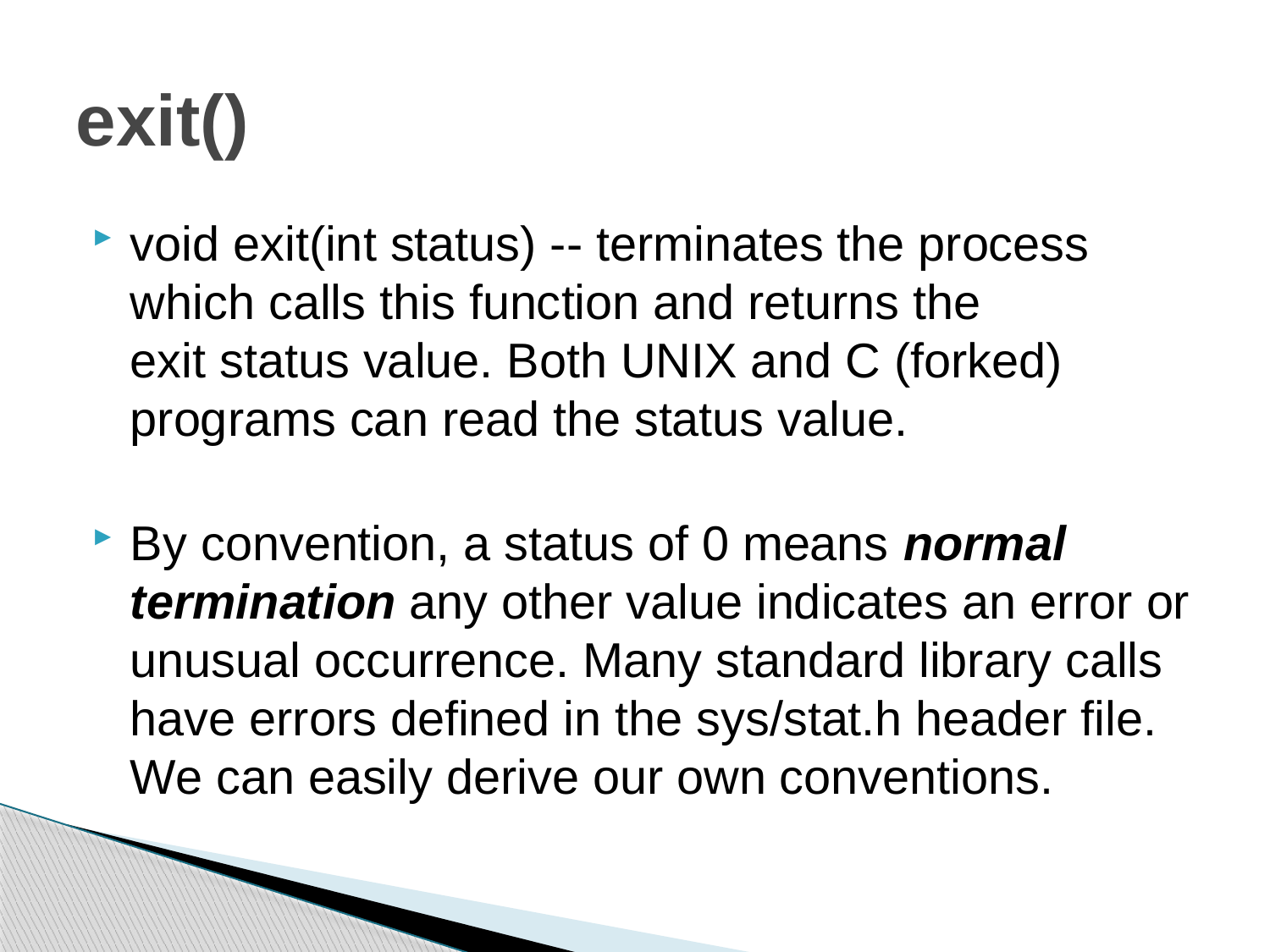

# exit()
void exit(int status) -- terminates the process which calls this function and returns the exit status value. Both UNIX and C (forked) programs can read the status value.
By convention, a status of 0 means normal termination any other value indicates an error or unusual occurrence. Many standard library calls have errors defined in the sys/stat.h header file. We can easily derive our own conventions.